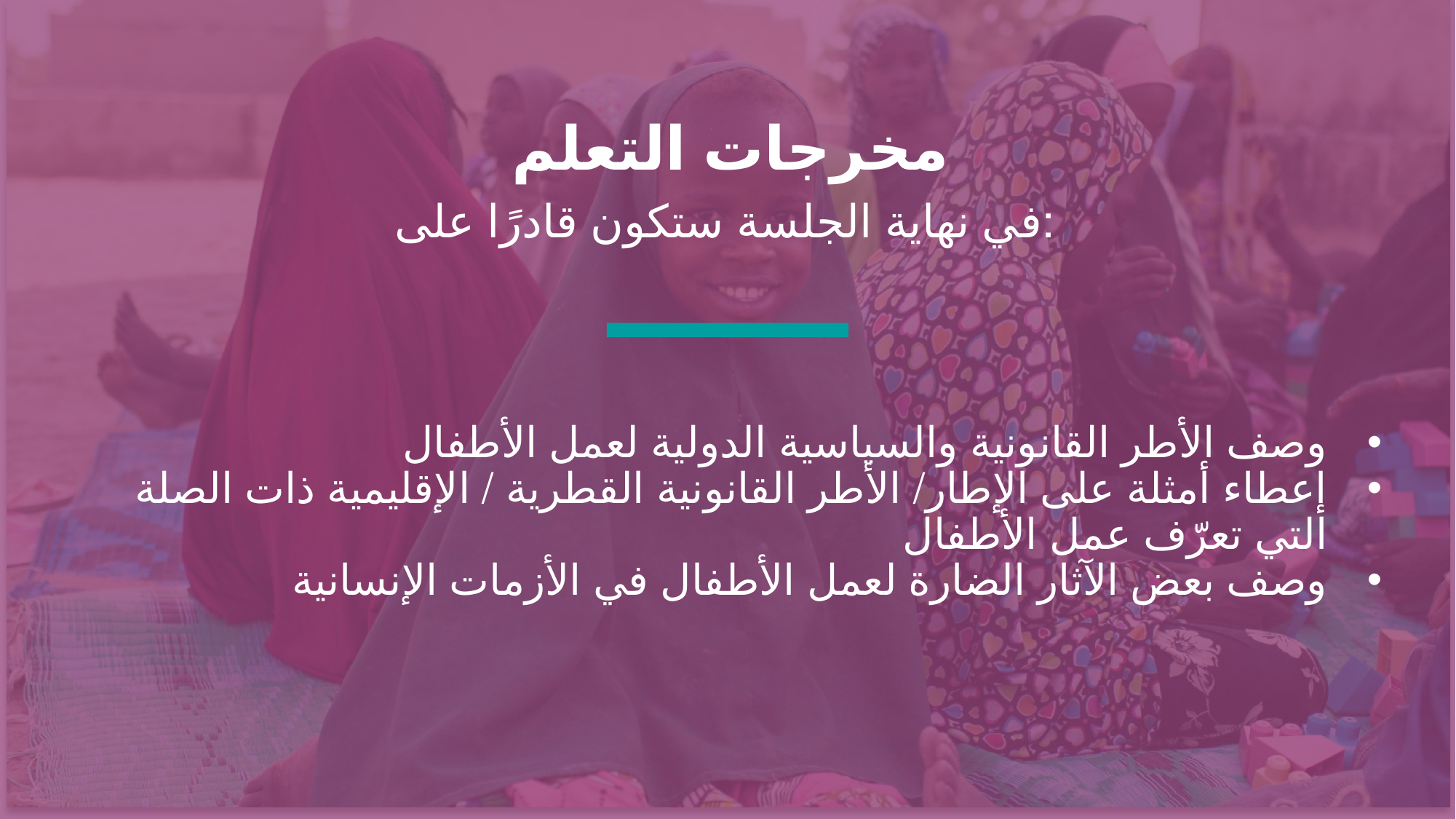

مخرجات التعلم
في نهاية الجلسة ستكون قادرًا على:

وصف الأطر القانونية والسياسية الدولية لعمل الأطفال
إعطاء أمثلة على الإطار/ الأطر القانونية القطرية / الإقليمية ذات الصلة التي تعرّف عمل الأطفال
وصف بعض الآثار الضارة لعمل الأطفال في الأزمات الإنسانية